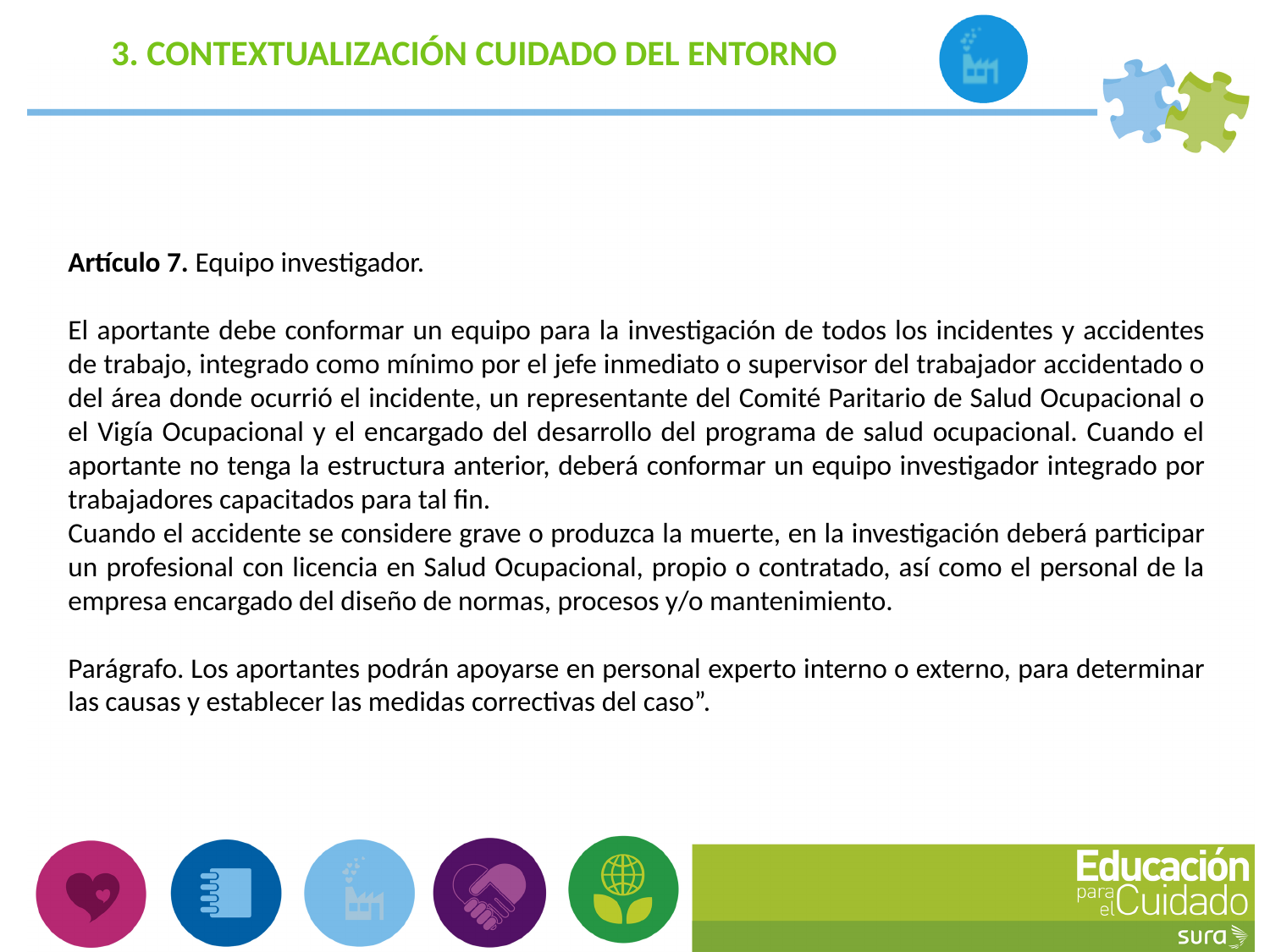

3. CONTEXTUALIZACIÓN CUIDADO DEL ENTORNO

Artículo 7. Equipo investigador.

El aportante debe conformar un equipo para la investigación de todos los incidentes y accidentes de trabajo, integrado como mínimo por el jefe inmediato o supervisor del trabajador accidentado o del área donde ocurrió el incidente, un representante del Comité Paritario de Salud Ocupacional o el Vigía Ocupacional y el encargado del desarrollo del programa de salud ocupacional. Cuando el aportante no tenga la estructura anterior, deberá conformar un equipo investigador integrado por trabajadores capacitados para tal fin.
Cuando el accidente se considere grave o produzca la muerte, en la investigación deberá participar un profesional con licencia en Salud Ocupacional, propio o contratado, así como el personal de la empresa encargado del diseño de normas, procesos y/o mantenimiento.

Parágrafo. Los aportantes podrán apoyarse en personal experto interno o externo, para determinar las causas y establecer las medidas correctivas del caso”.